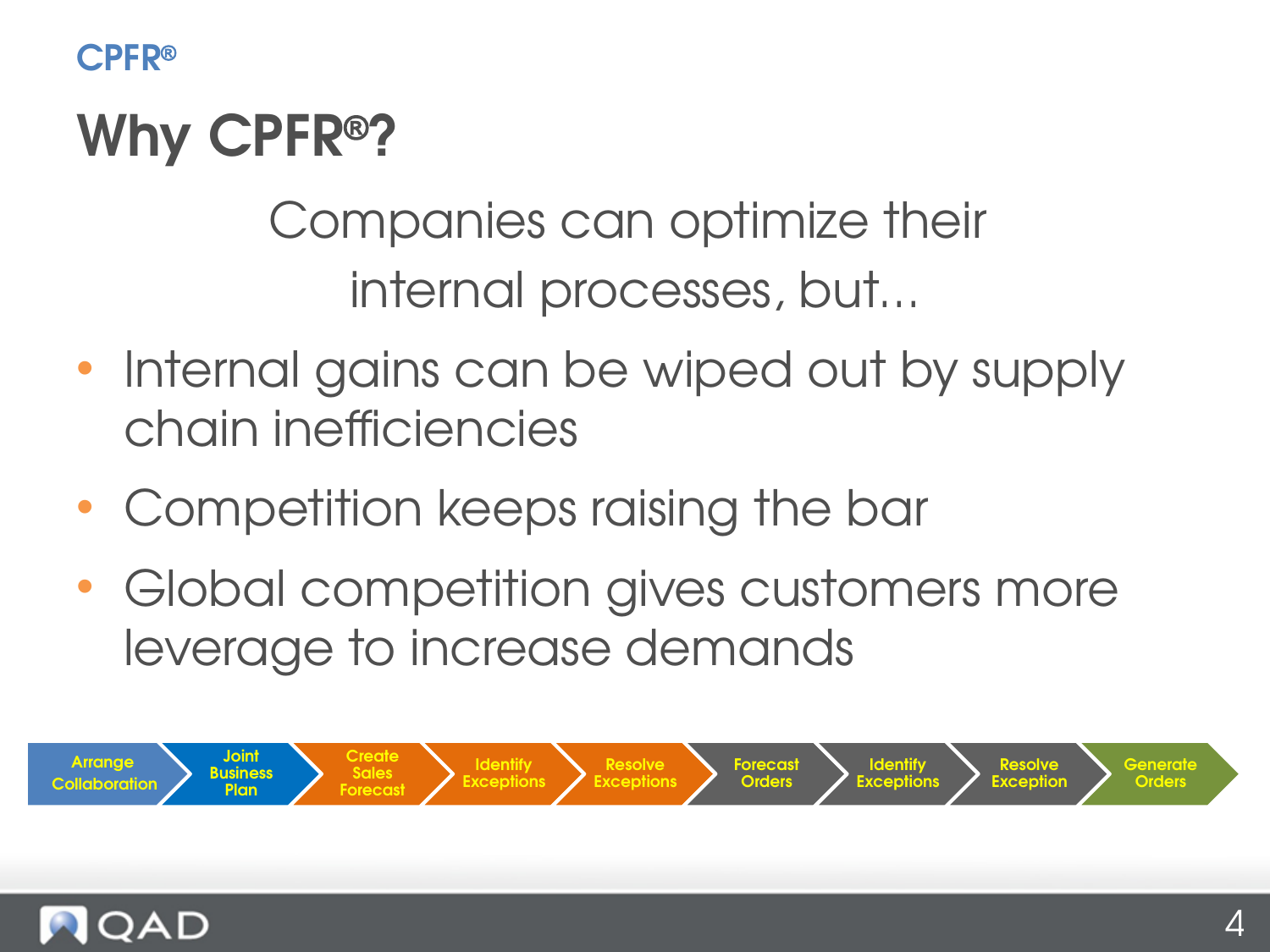

CPFR®
# Why CPFR®?
Companies can optimize their
internal processes, but…
Internal gains can be wiped out by supply chain inefficiencies
Competition keeps raising the bar
Global competition gives customers more leverage to increase demands

Arrange
 Collaboration
Joint Business Plan
Create Sales Forecast
Identify Exceptions
Resolve Exceptions
Forecast Orders
Identify Exceptions
Resolve Exception
Generate Orders
4